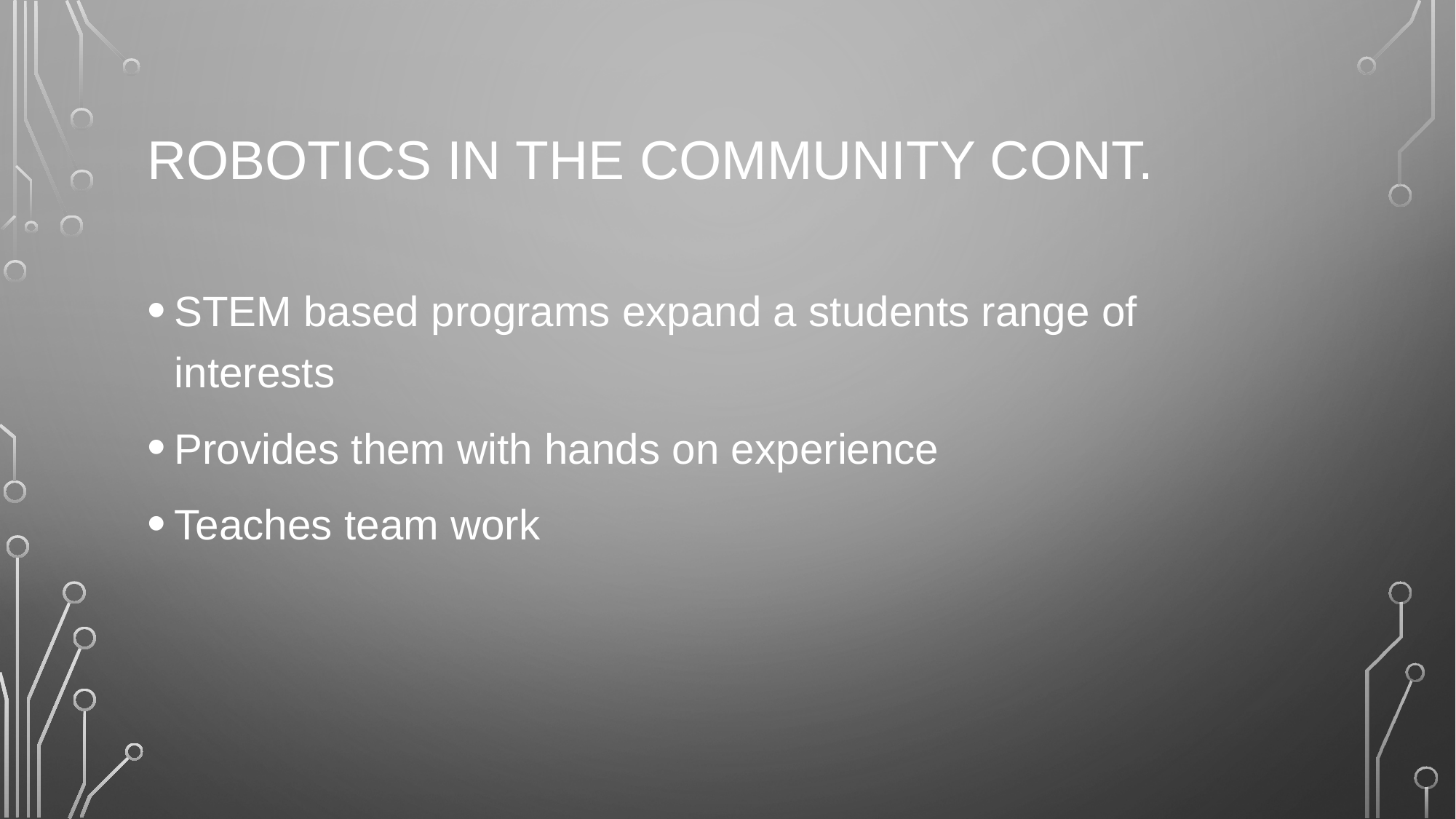

# Robotics In the Community Cont.
STEM based programs expand a students range of interests
Provides them with hands on experience
Teaches team work